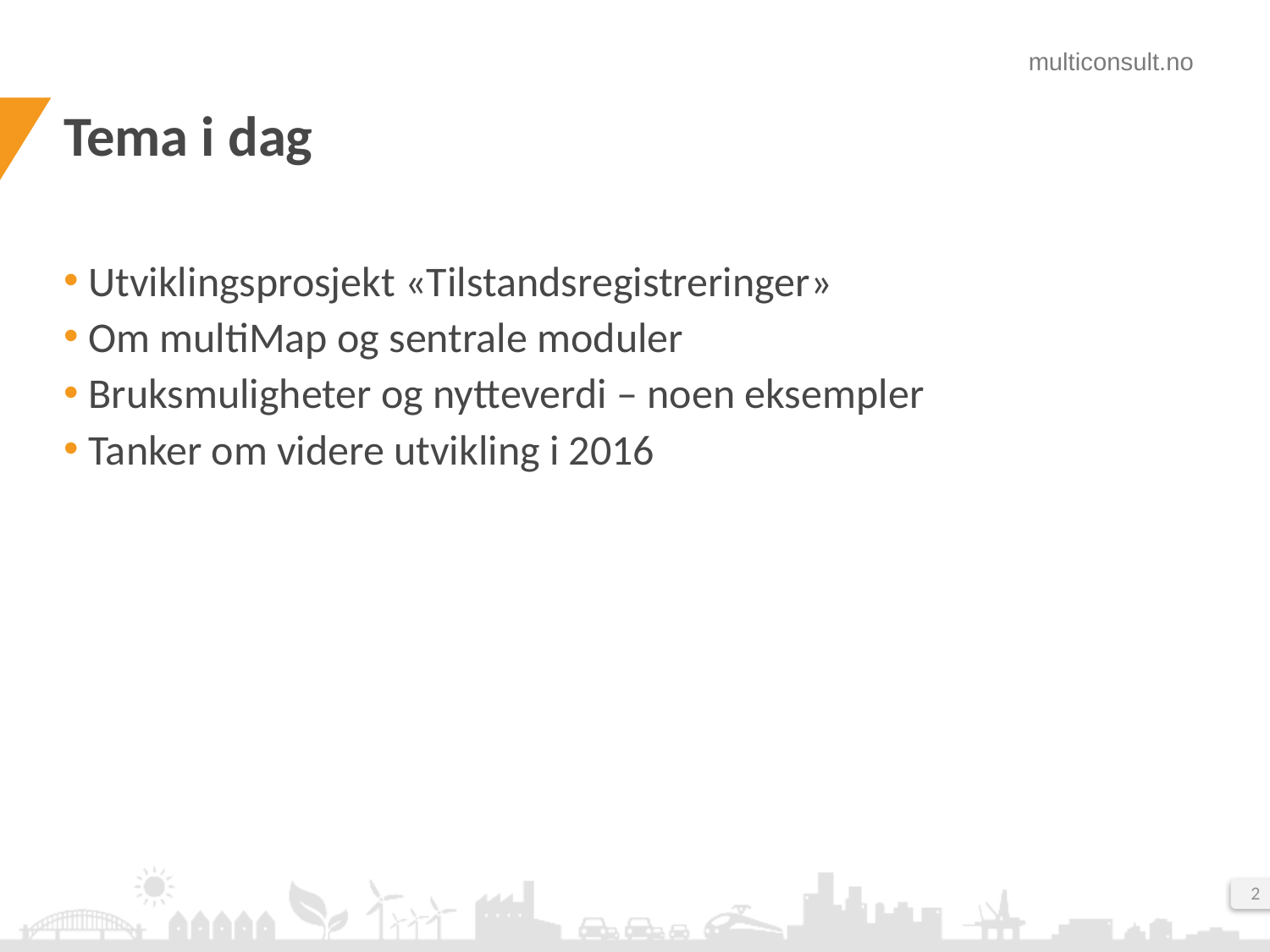

# Tema i dag
Utviklingsprosjekt «Tilstandsregistreringer»
Om multiMap og sentrale moduler
Bruksmuligheter og nytteverdi – noen eksempler
Tanker om videre utvikling i 2016